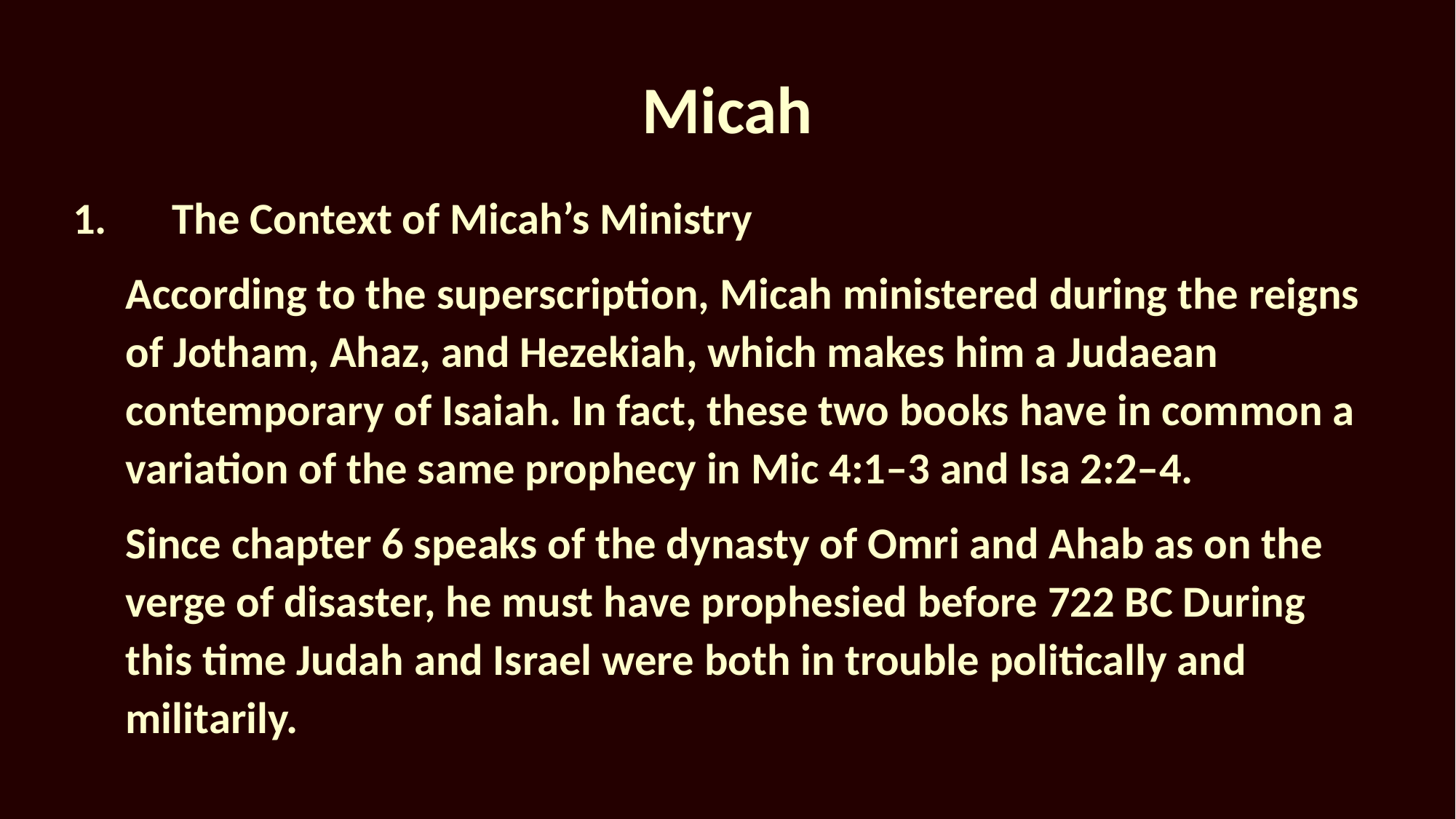

# Micah
1.	The Context of Micah’s Ministry
According to the superscription, Micah ministered during the reigns of Jotham, Ahaz, and Hezekiah, which makes him a Judaean contemporary of Isaiah. In fact, these two books have in common a variation of the same prophecy in Mic 4:1–3 and Isa 2:2–4.
Since chapter 6 speaks of the dynasty of Omri and Ahab as on the verge of disaster, he must have prophesied before 722 BC During this time Judah and Israel were both in trouble politically and militarily.